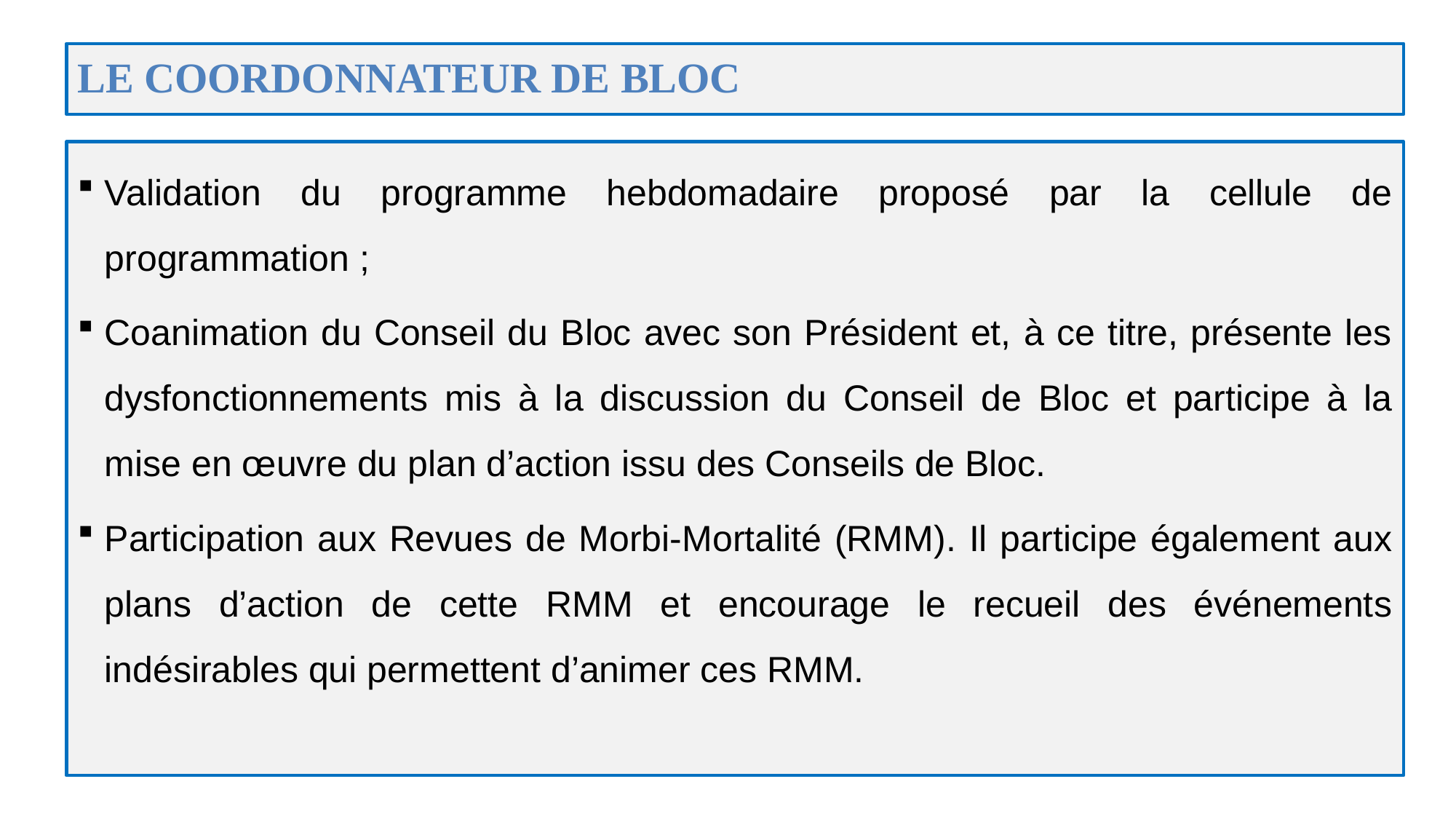

# LE COORDONNATEUR DE BLOC
Validation du programme hebdomadaire proposé par la cellule de programmation ;
Coanimation du Conseil du Bloc avec son Président et, à ce titre, présente les dysfonctionnements mis à la discussion du Conseil de Bloc et participe à la mise en œuvre du plan d’action issu des Conseils de Bloc.
Participation aux Revues de Morbi‐Mortalité (RMM). Il participe également aux plans d’action de cette RMM et encourage le recueil des événements indésirables qui permettent d’animer ces RMM.